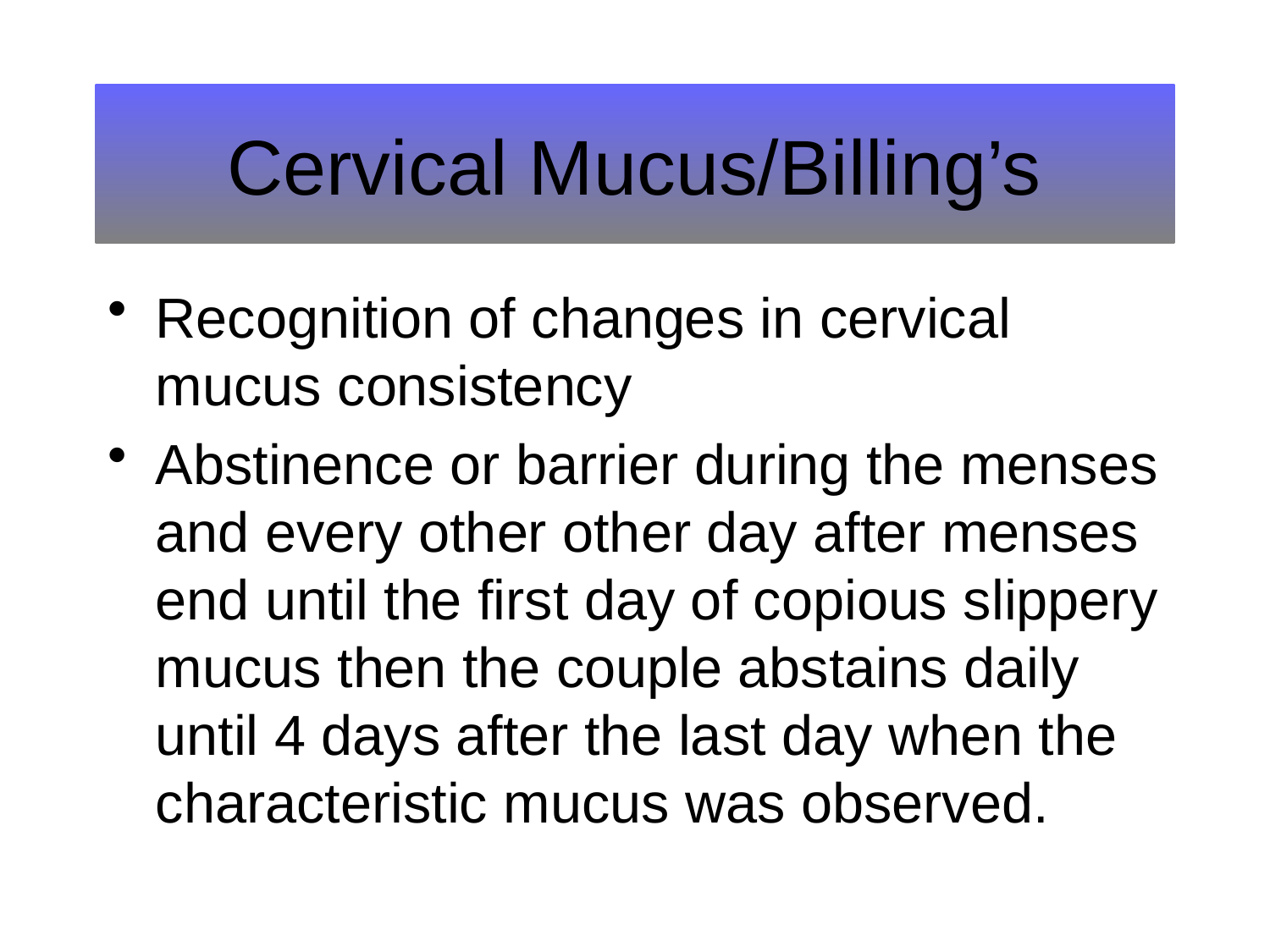

# Cervical Mucus/Billing’s
Recognition of changes in cervical mucus consistency
Abstinence or barrier during the menses and every other other day after menses end until the first day of copious slippery mucus then the couple abstains daily until 4 days after the last day when the characteristic mucus was observed.